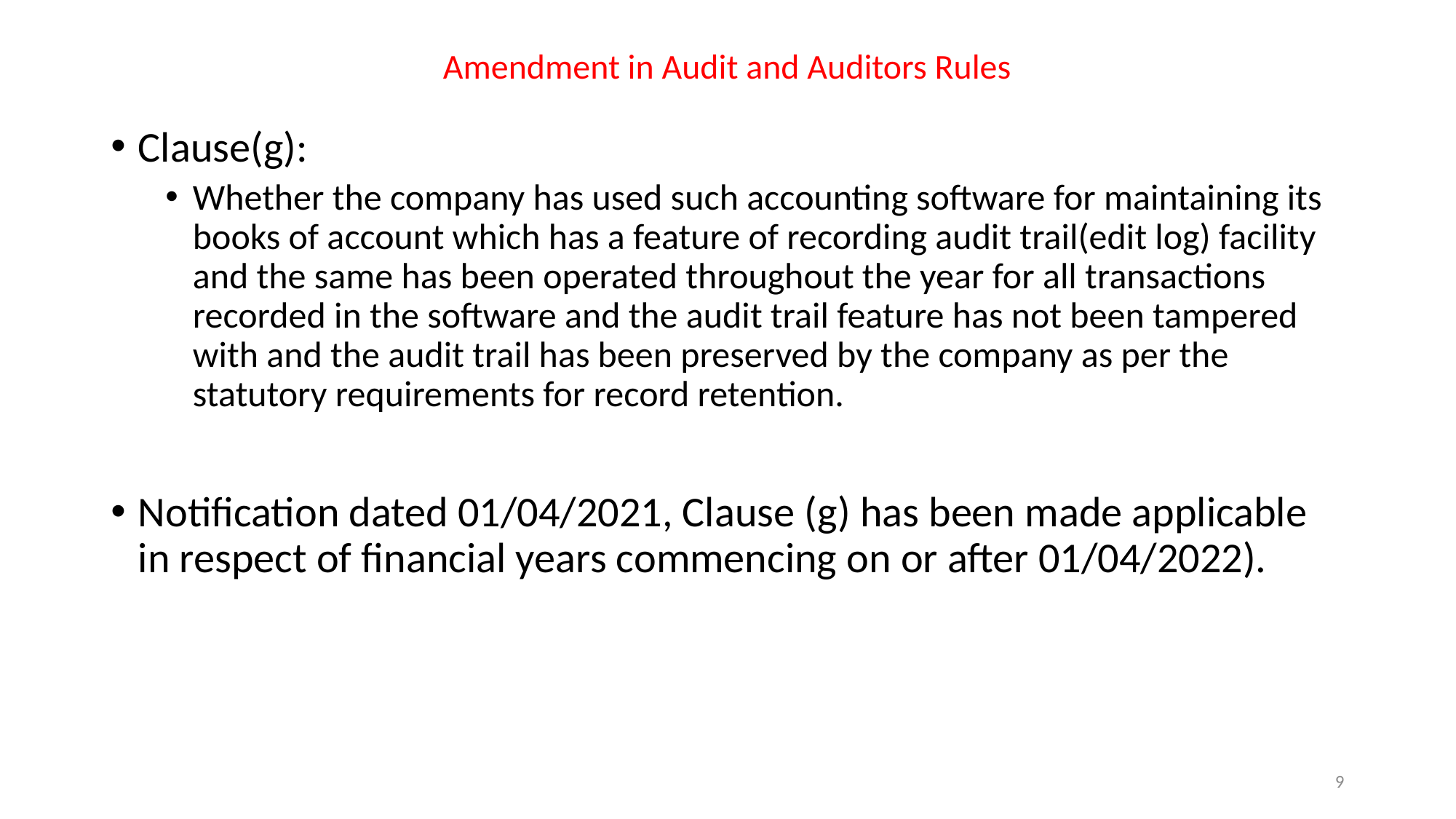

# Amendment in Audit and Auditors Rules
Clause(g):
Whether the company has used such accounting software for maintaining its books of account which has a feature of recording audit trail(edit log) facility and the same has been operated throughout the year for all transactions recorded in the software and the audit trail feature has not been tampered with and the audit trail has been preserved by the company as per the statutory requirements for record retention.

Notification dated 01/04/2021, Clause (g) has been made applicable in respect of financial years commencing on or after 01/04/2022).
9